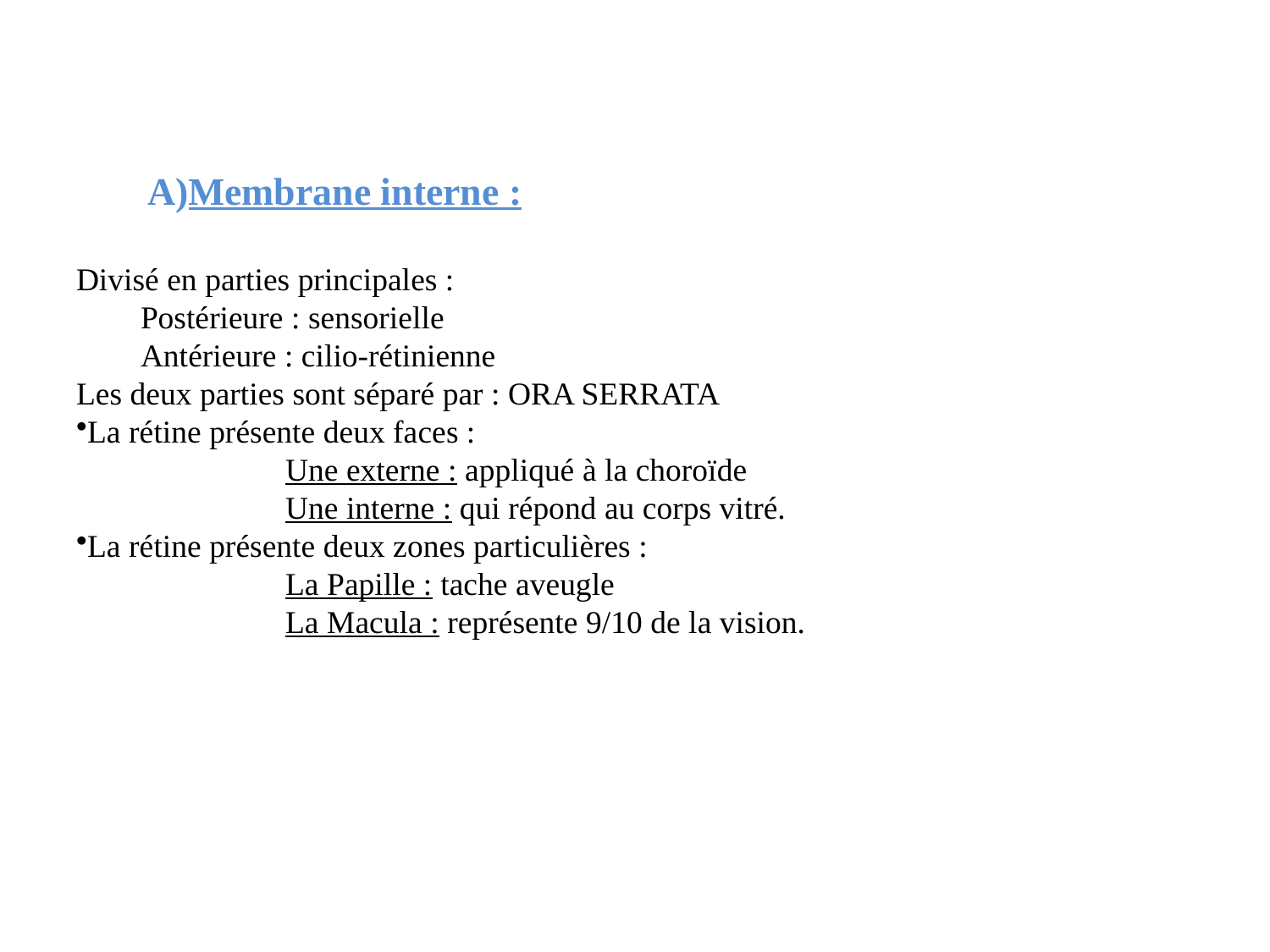

Membrane interne :

Divisé en parties principales :
        Postérieure : sensorielle
        Antérieure : cilio-rétinienne
Les deux parties sont séparé par : ORA SERRATA
La rétine présente deux faces :
                          Une externe : appliqué à la choroïde
                          Une interne : qui répond au corps vitré.
La rétine présente deux zones particulières :
                          La Papille : tache aveugle
                          La Macula : représente 9/10 de la vision.